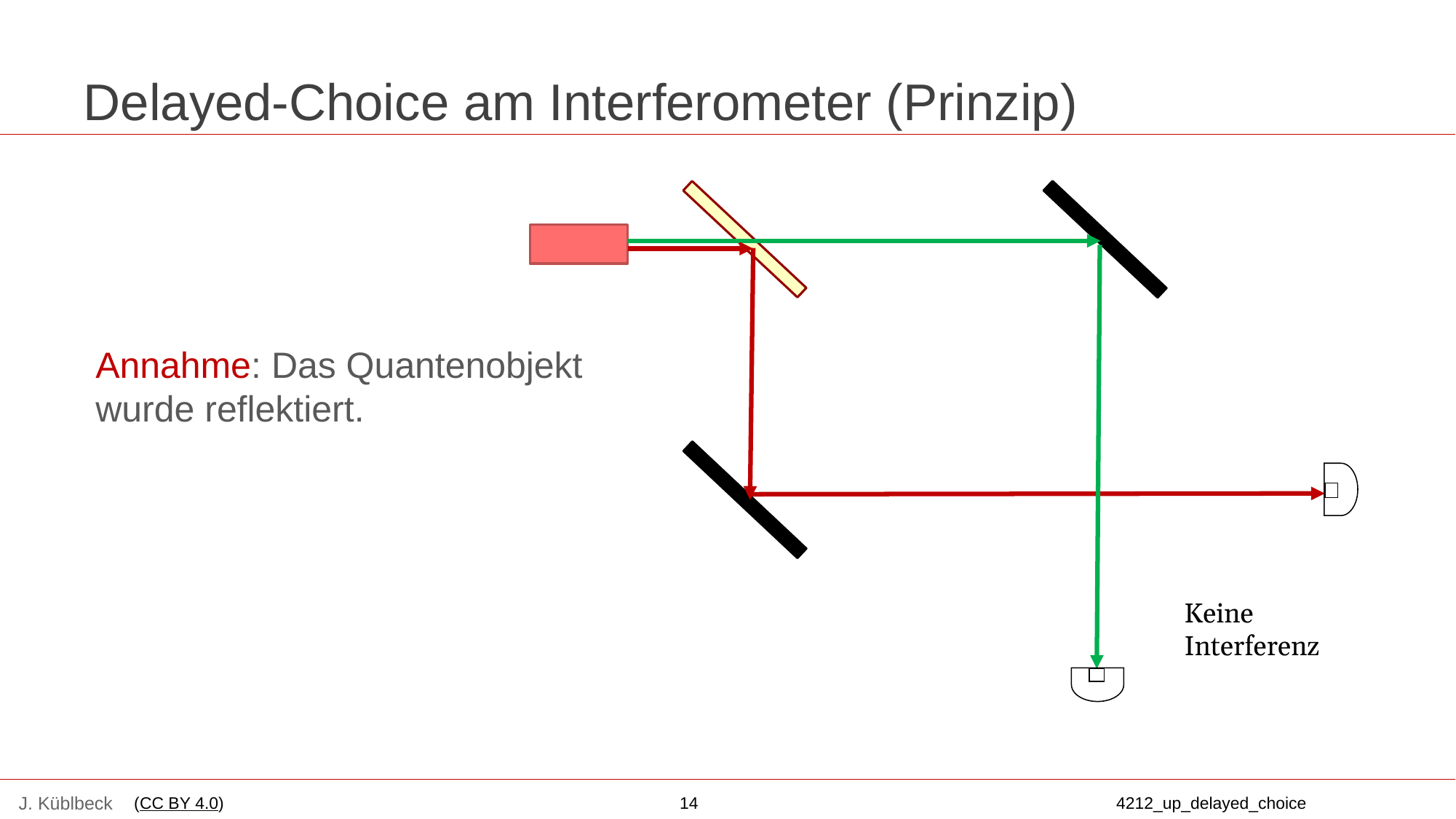

# Delayed-Choice am Interferometer (Prinzip)

Annahme: Das Quantenobjekt
wurde reflektiert.

Keine
Interferenz